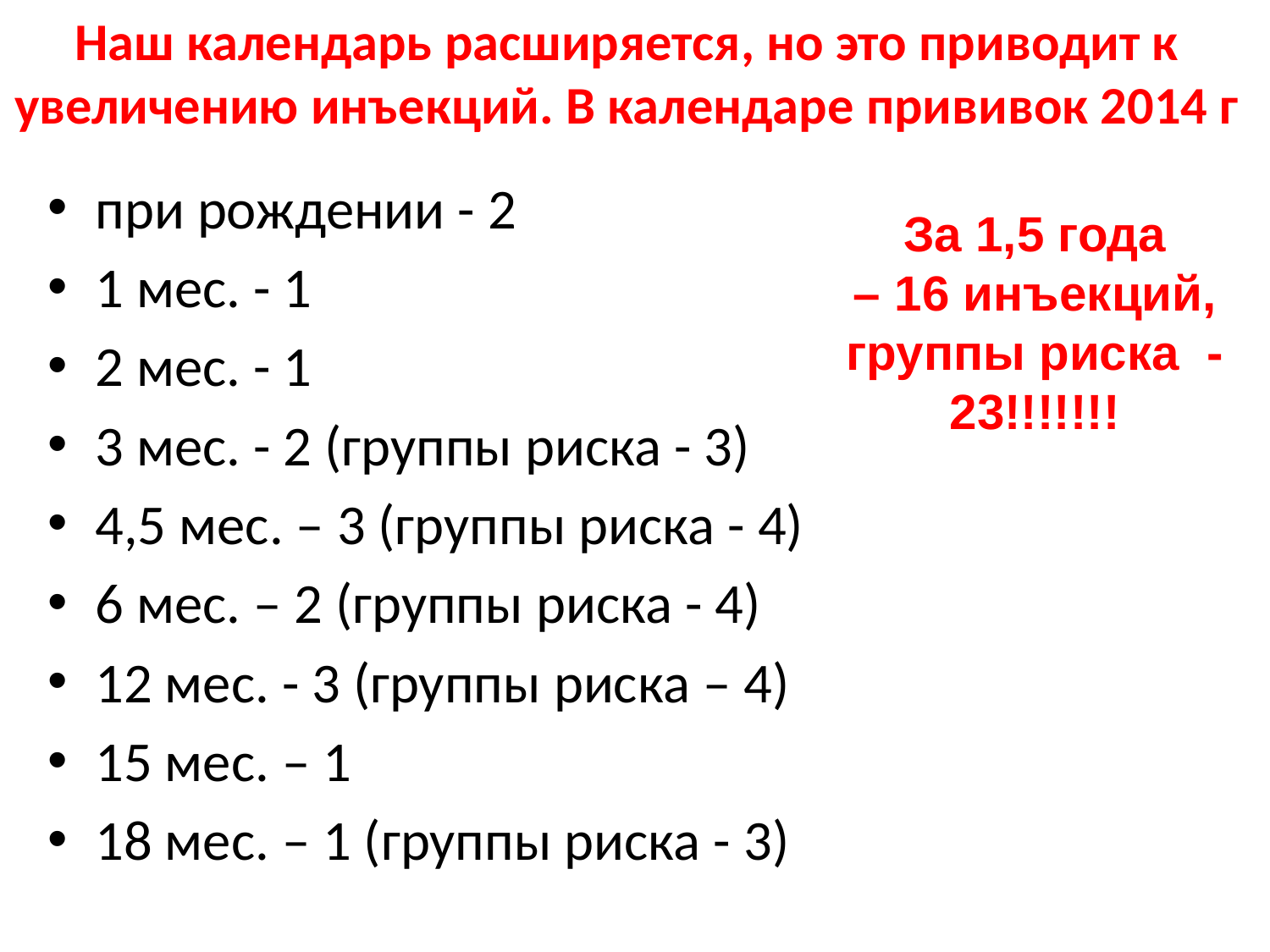

# Наш календарь расширяется, но это приводит к увеличению инъекций. В календаре прививок 2014 г
при рождении - 2
1 мес. - 1
2 мес. - 1
3 мес. - 2 (группы риска - 3)
4,5 мес. – 3 (группы риска - 4)
6 мес. – 2 (группы риска - 4)
12 мес. - 3 (группы риска – 4)
15 мес. – 1
18 мес. – 1 (группы риска - 3)
За 1,5 года
 – 16 инъекций,
группы риска  - 23!!!!!!!